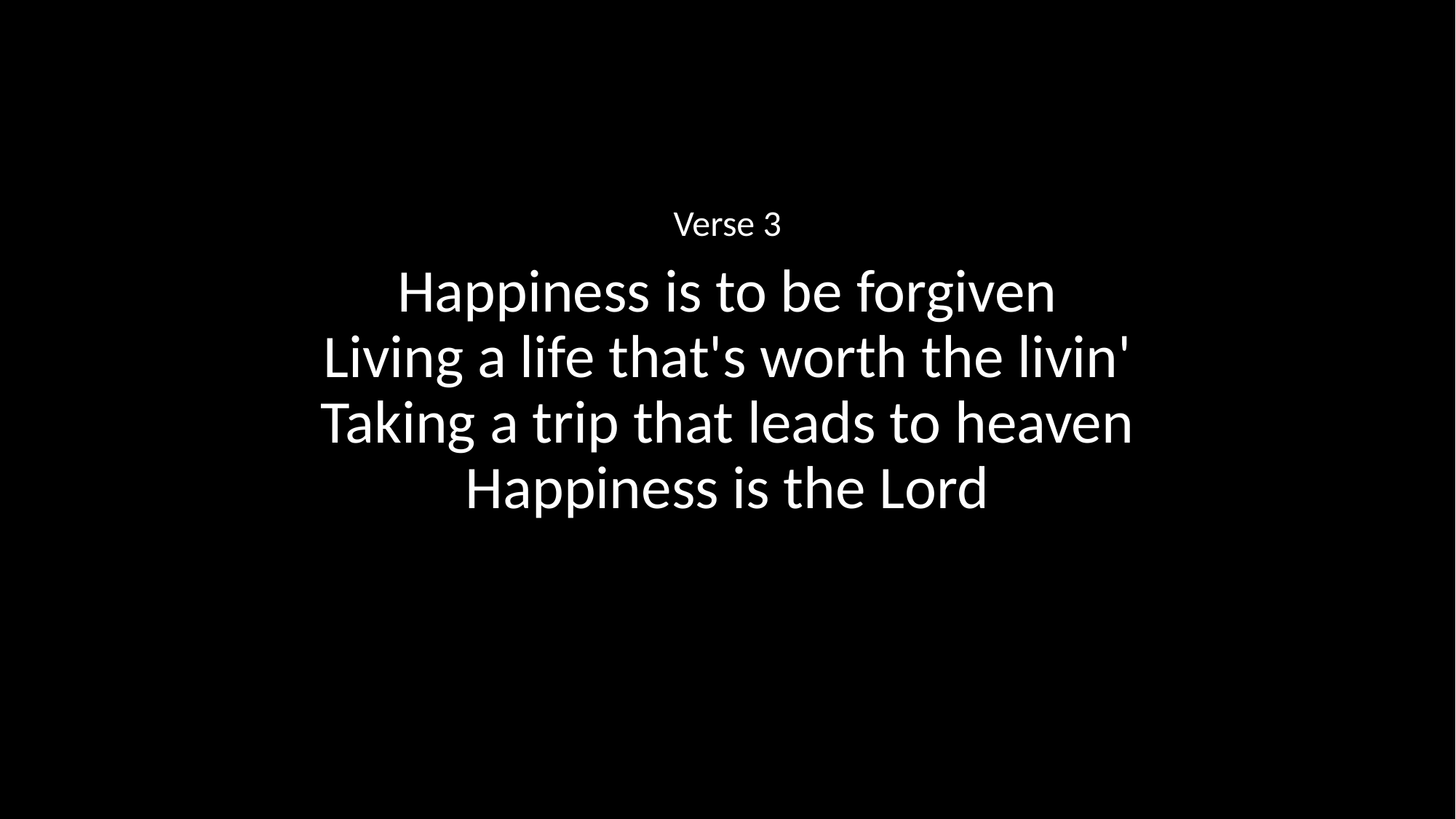

Verse 3
Happiness is to be forgiven
Living a life that's worth the livin'
Taking a trip that leads to heaven
Happiness is the Lord